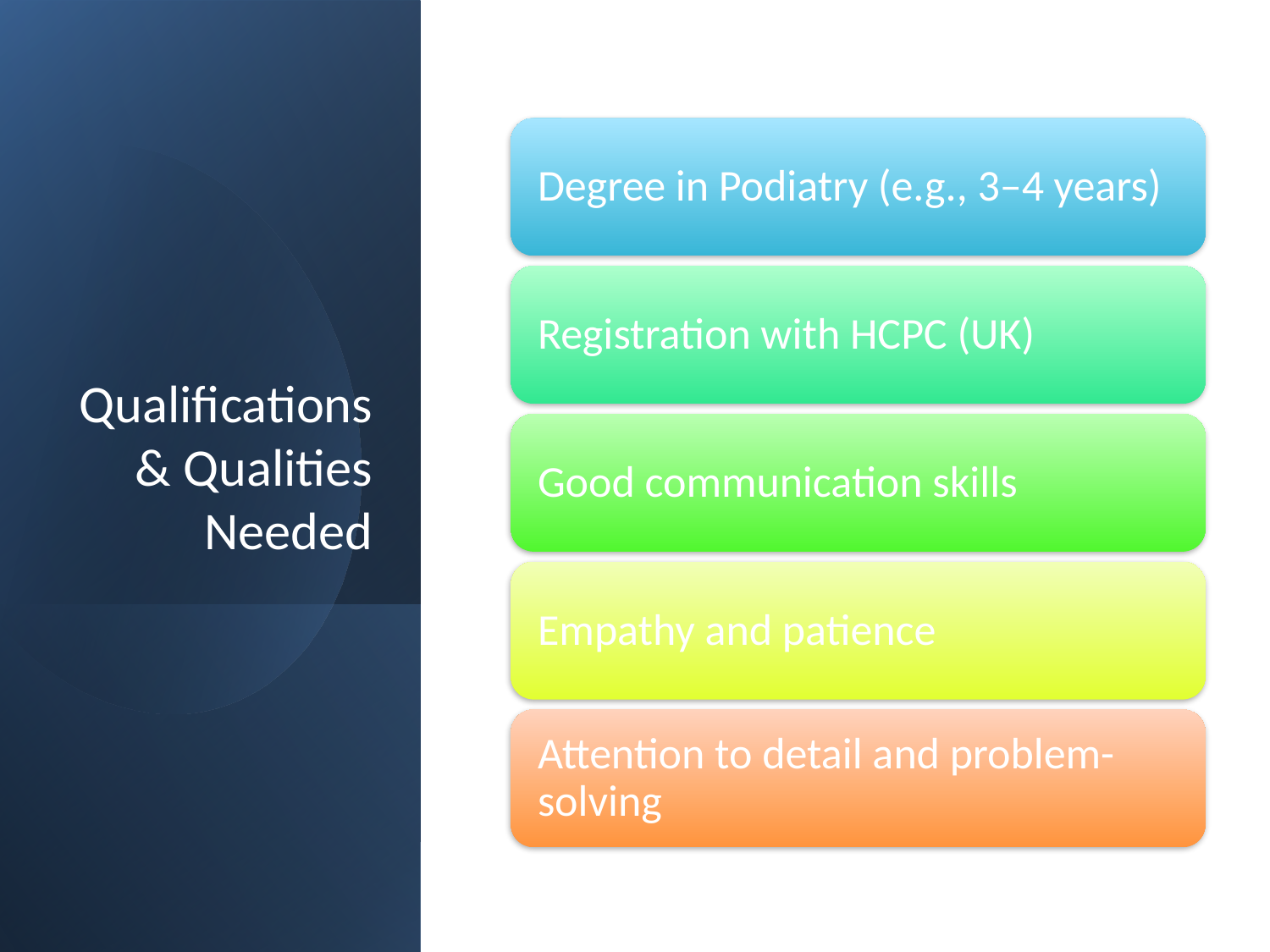

Degree in Podiatry (e.g., 3–4 years)
Registration with HCPC (UK)
Good communication skills
Empathy and patience
Attention to detail and problem-solving

# Qualifications & Qualities Needed